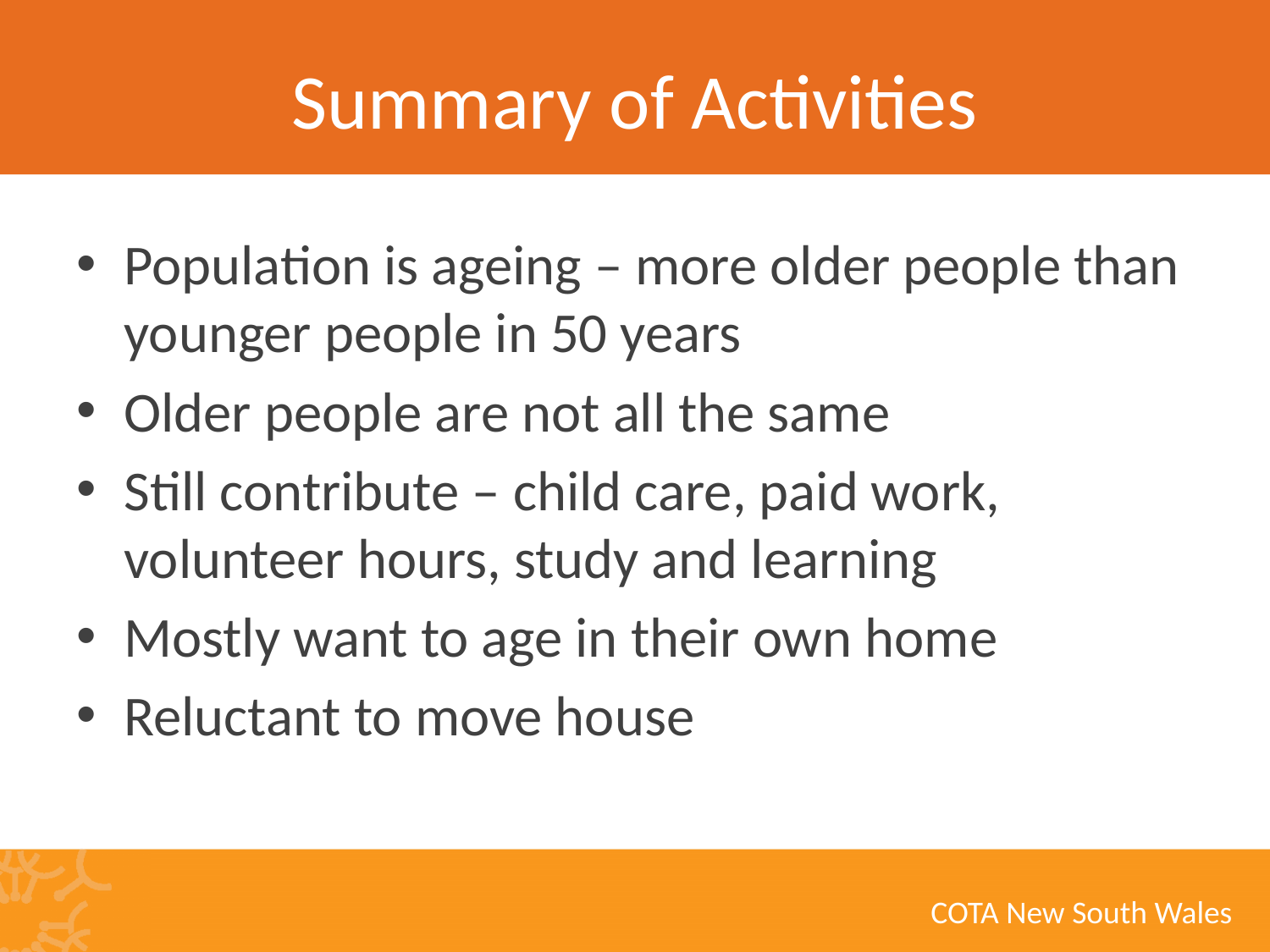

# Summary of Activities
Population is ageing – more older people than younger people in 50 years
Older people are not all the same
Still contribute – child care, paid work, volunteer hours, study and learning
Mostly want to age in their own home
Reluctant to move house